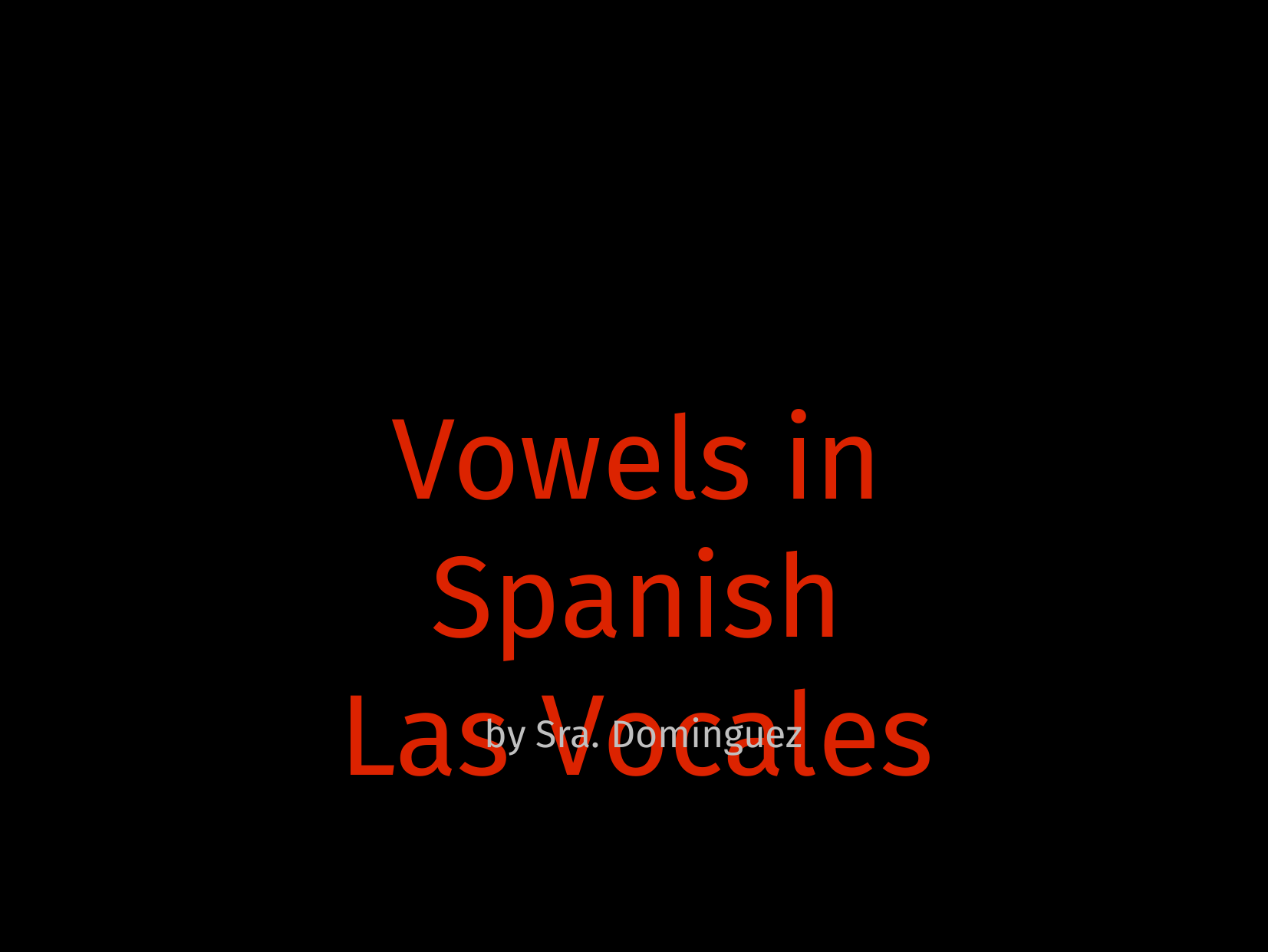

Vowels in Spanish
Las Vocales

by Sra. Dominguez